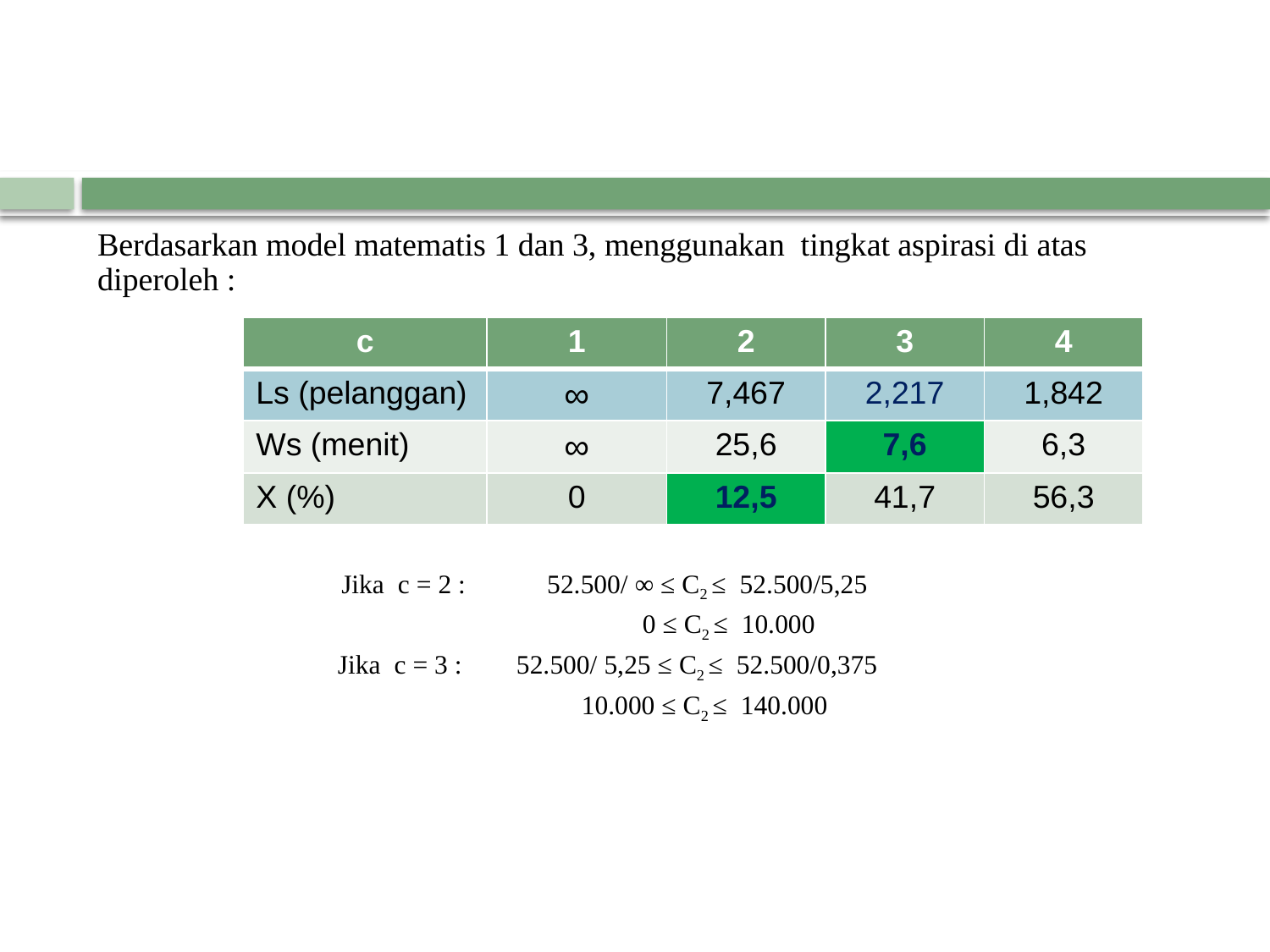

Berdasarkan model matematis 1 dan 3, menggunakan  tingkat aspirasi di atas diperoleh :

                                    Jika  c = 2 :            52.500/ ∞ ≤ C2 ≤  52.500/5,25
                                             0 ≤ C2 ≤  10.000
Jika  c = 3 :        52.500/ 5,25 ≤ C2 ≤  52.500/0,375
                                    10.000 ≤ C2 ≤  140.000

| c | 1 | 2 | 3 | 4 |
| --- | --- | --- | --- | --- |
| Ls (pelanggan) | ∞ | 7,467 | 2,217 | 1,842 |
| Ws (menit) | ∞ | 25,6 | 7,6 | 6,3 |
| X (%) | 0 | 12,5 | 41,7 | 56,3 |